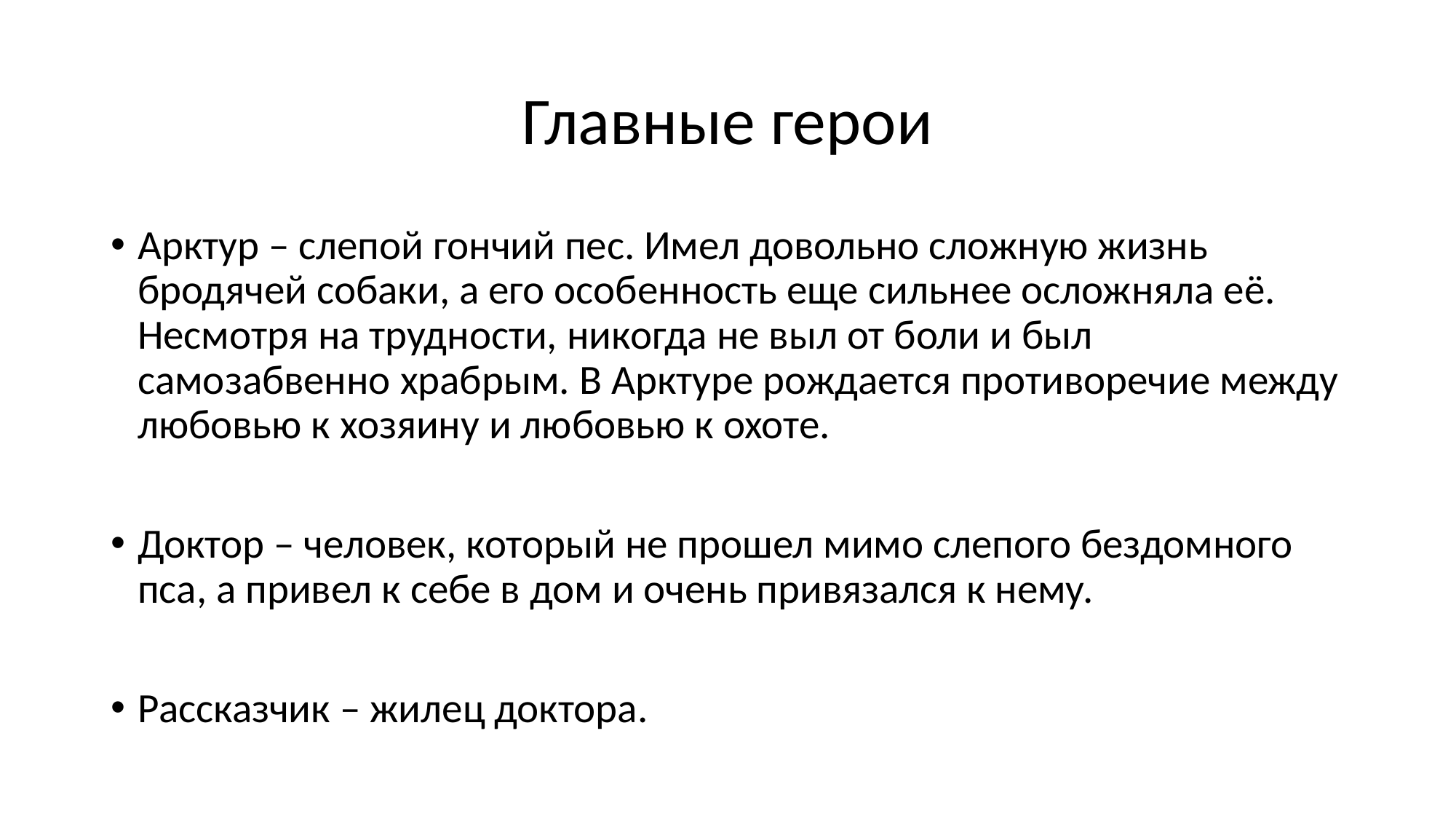

# Главные герои
Арктур – слепой гончий пес. Имел довольно сложную жизнь бродячей собаки, а его особенность еще сильнее осложняла её. Несмотря на трудности, никогда не выл от боли и был самозабвенно храбрым. В Арктуре рождается противоречие между любовью к хозяину и любовью к охоте.

Доктор – человек, который не прошел мимо слепого бездомного пса, а привел к себе в дом и очень привязался к нему.

Рассказчик – жилец доктора.